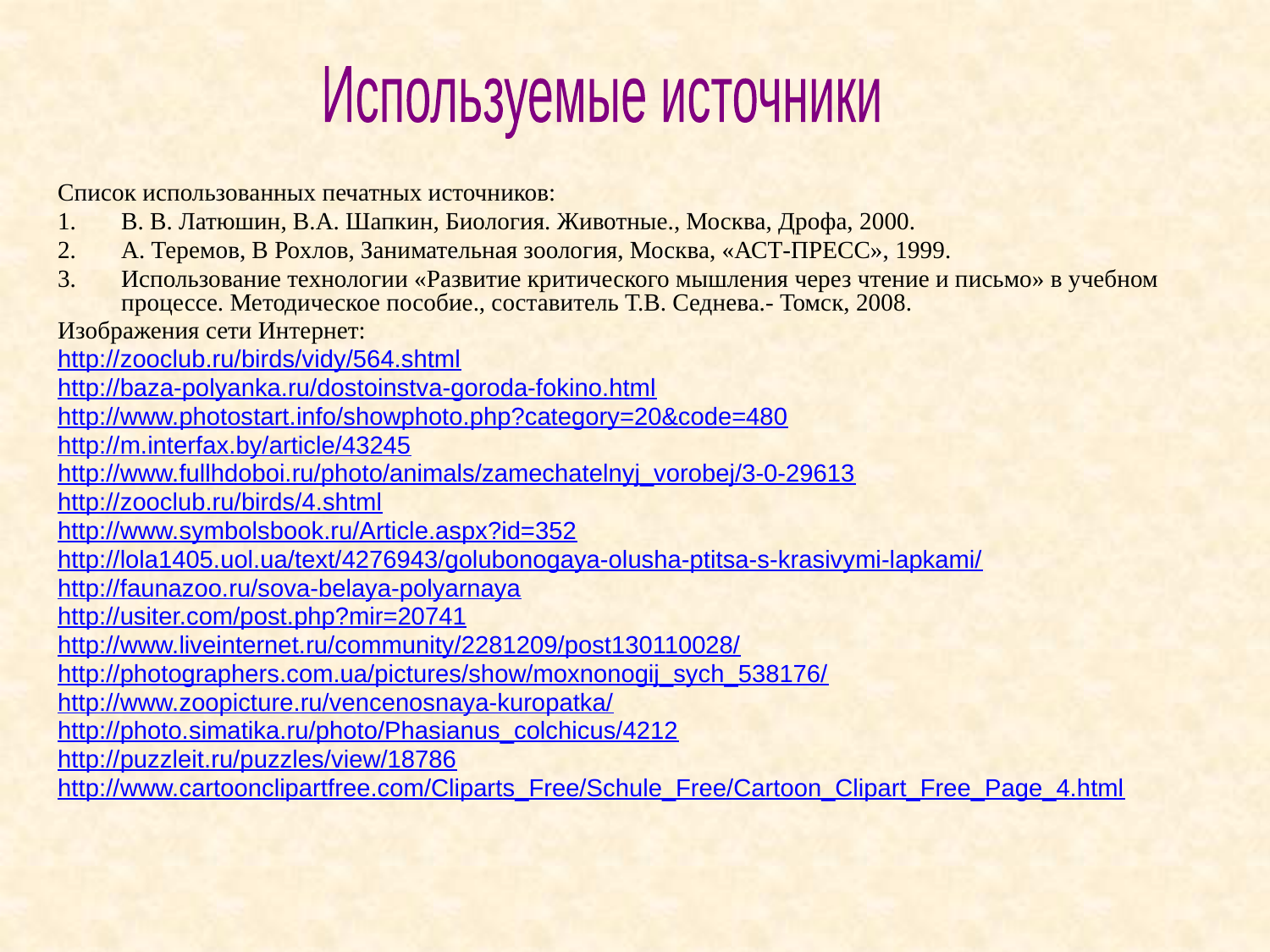

Используемые источники
Список использованных печатных источников:
В. В. Латюшин, В.А. Шапкин, Биология. Животные., Москва, Дрофа, 2000.
А. Теремов, В Рохлов, Занимательная зоология, Москва, «АСТ-ПРЕСС», 1999.
Использование технологии «Развитие критического мышления через чтение и письмо» в учебном процессе. Методическое пособие., составитель Т.В. Седнева.- Томск, 2008.
Изображения сети Интернет:
http://zooclub.ru/birds/vidy/564.shtml
http://baza-polyanka.ru/dostoinstva-goroda-fokino.html
http://www.photostart.info/showphoto.php?category=20&code=480
http://m.interfax.by/article/43245
http://www.fullhdoboi.ru/photo/animals/zamechatelnyj_vorobej/3-0-29613
http://zooclub.ru/birds/4.shtml
http://www.symbolsbook.ru/Article.aspx?id=352
http://lola1405.uol.ua/text/4276943/golubonogaya-olusha-ptitsa-s-krasivymi-lapkami/
http://faunazoo.ru/sova-belaya-polyarnaya
http://usiter.com/post.php?mir=20741
http://www.liveinternet.ru/community/2281209/post130110028/
http://photographers.com.ua/pictures/show/moxnonogij_sych_538176/
http://www.zoopicture.ru/vencenosnaya-kuropatka/
http://photo.simatika.ru/photo/Phasianus_colchicus/4212
http://puzzleit.ru/puzzles/view/18786
http://www.cartoonclipartfree.com/Cliparts_Free/Schule_Free/Cartoon_Clipart_Free_Page_4.html